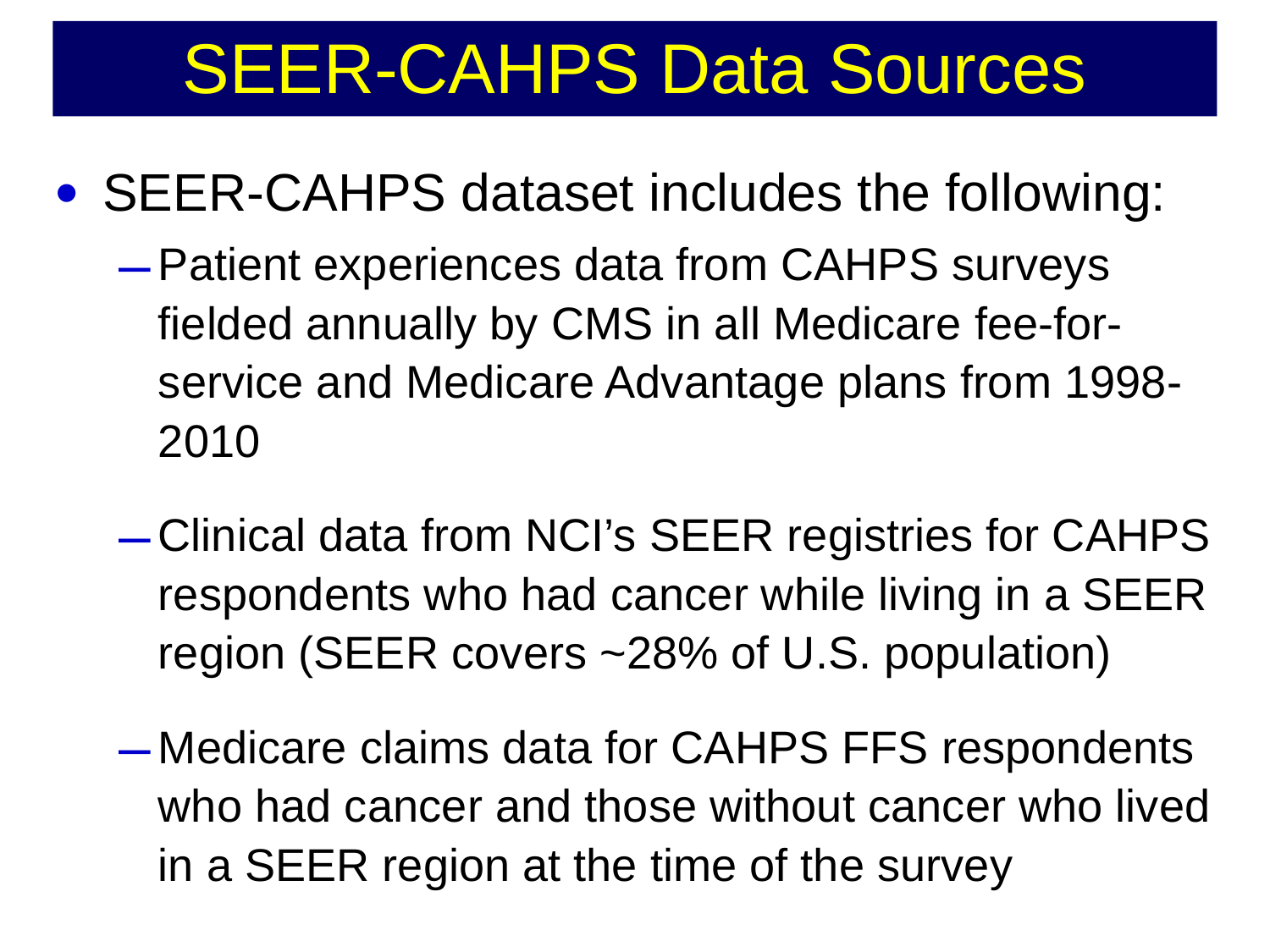

# SEER-CAHPS Data Sources
SEER-CAHPS dataset includes the following:
Patient experiences data from CAHPS surveys fielded annually by CMS in all Medicare fee-for-service and Medicare Advantage plans from 1998-2010

Clinical data from NCI’s SEER registries for CAHPS respondents who had cancer while living in a SEER region (SEER covers ~28% of U.S. population)

Medicare claims data for CAHPS FFS respondents who had cancer and those without cancer who lived in a SEER region at the time of the survey